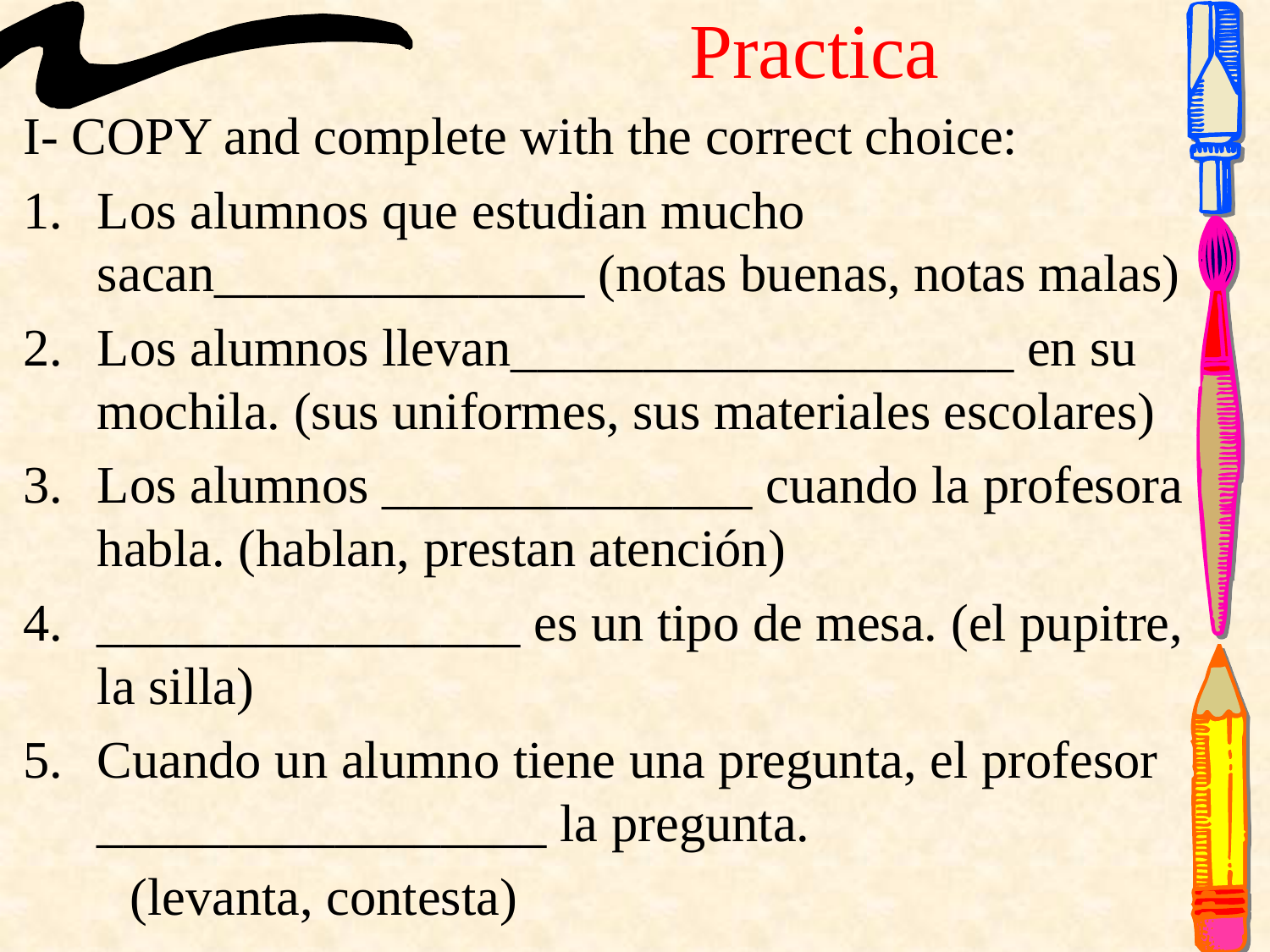

# Practica
I- COPY and complete with the correct choice:
Los alumnos que estudian mucho sacan______________ (notas buenas, notas malas)
Los alumnos llevan___________________ en su mochila. (sus uniformes, sus materiales escolares)
Los alumnos ______________ cuando la profesora habla. (hablan, prestan atención)
________________ es un tipo de mesa. (el pupitre, la silla)
Cuando un alumno tiene una pregunta, el profesor _________________ la pregunta.
        (levanta, contesta)